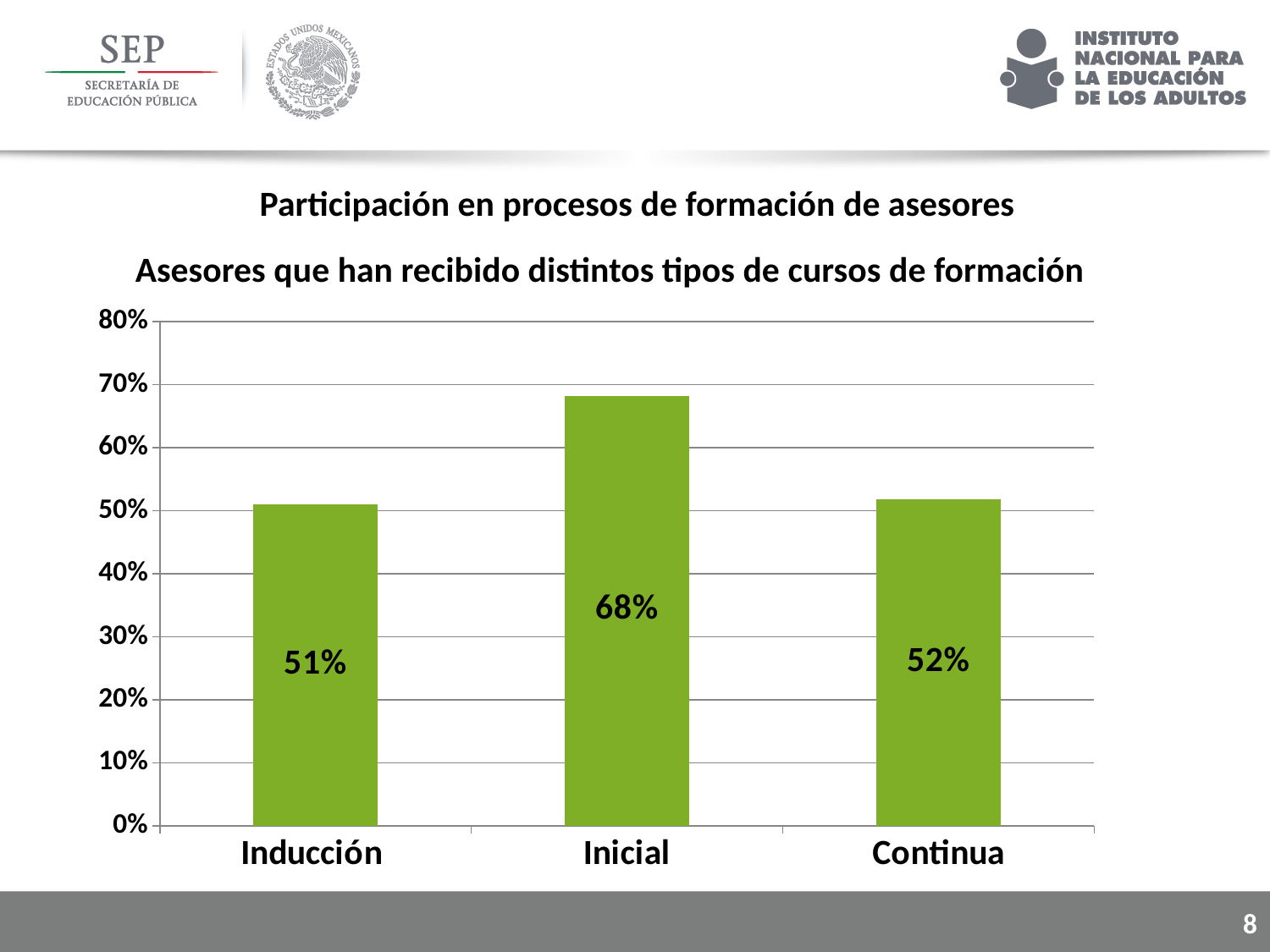

Participación en procesos de formación de asesores
Asesores que han recibido distintos tipos de cursos de formación

### Chart

| Category |  |
|---|---|
| Inducción  | 0.510040160642571 |
| Inicial | 0.682730923694782 |
| Continua | 0.518072289156624 |
8